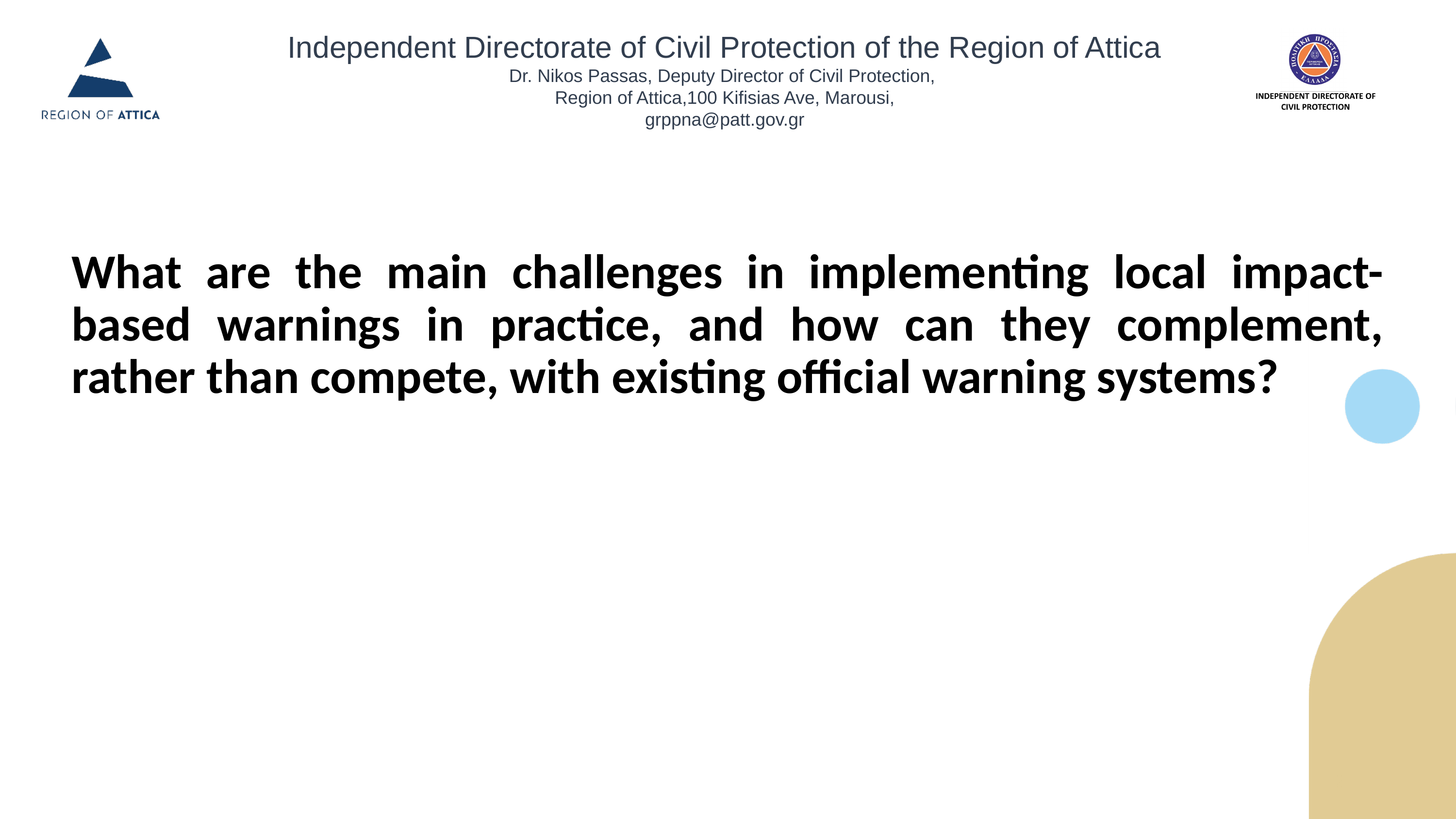

What are the main challenges in implementing local impact-based warnings in practice, and how can they complement, rather than compete, with existing official warning systems?